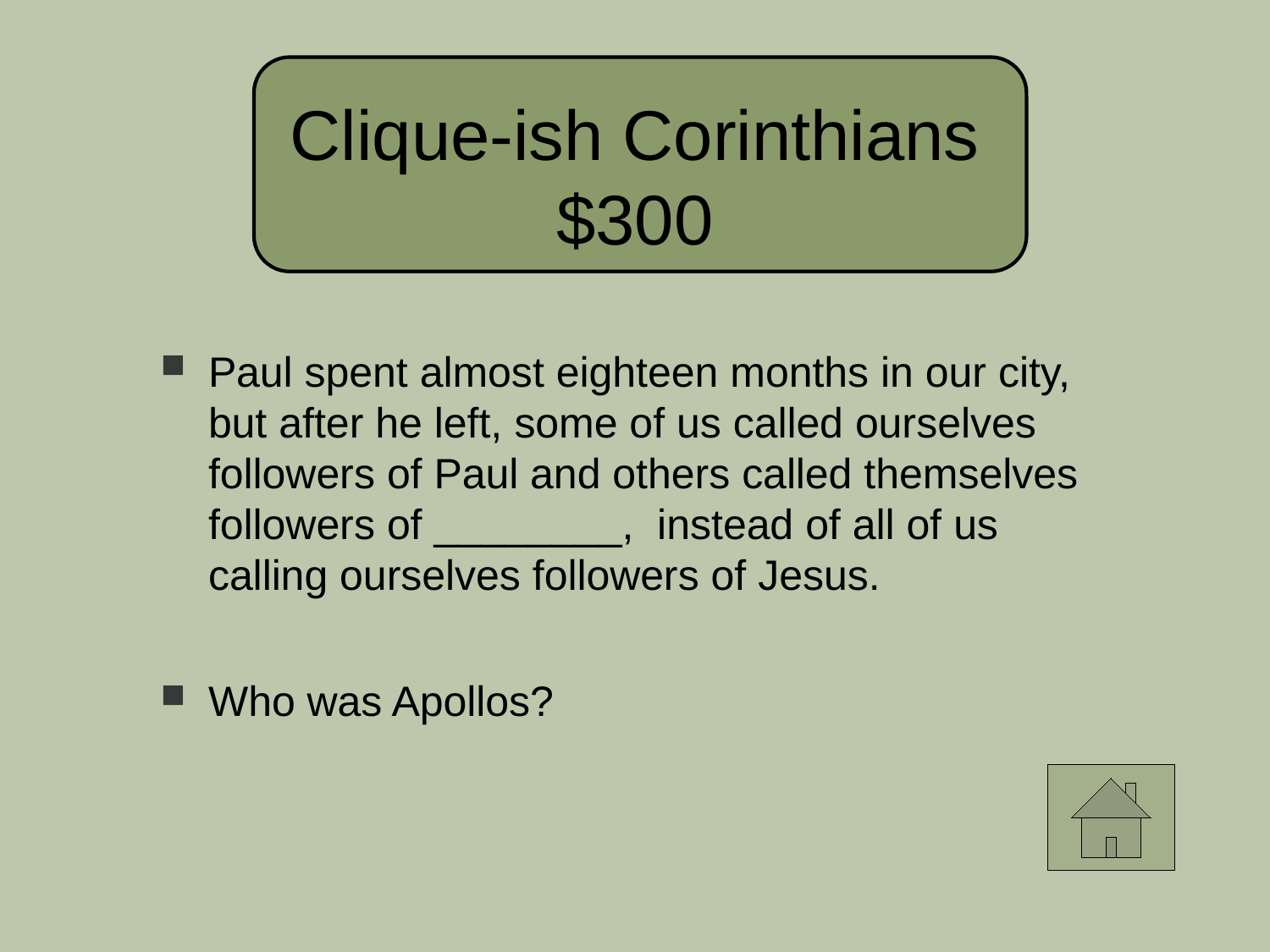

Clique-ish Corinthians
$300

Paul spent almost eighteen months in our city, but after he left, some of us called ourselves followers of Paul and others called themselves followers of ________,  instead of all of us calling ourselves followers of Jesus.

Who was Apollos?